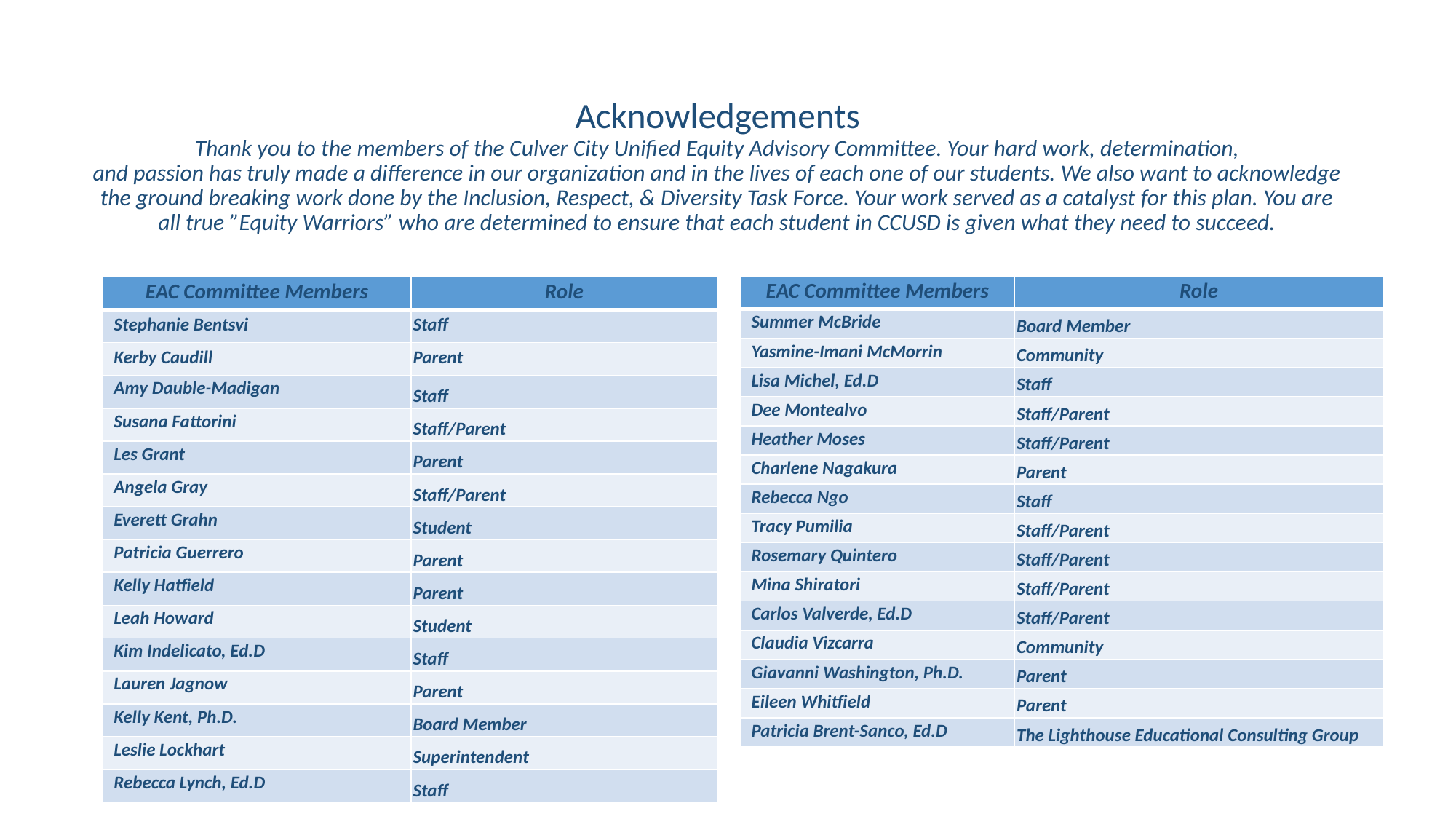

# Acknowledgements Thank you to the members of the Culver City Unified Equity Advisory Committee. Your hard work, determination, and passion has truly made a difference in our organization and in the lives of each one of our students. We also want to acknowledge the ground breaking work done by the Inclusion, Respect, & Diversity Task Force. Your work served as a catalyst for this plan. You are all true ”Equity Warriors” who are determined to ensure that each student in CCUSD is given what they need to succeed.
| EAC Committee Members | Role |
| --- | --- |
| Stephanie Bentsvi | Staff |
| Kerby Caudill | Parent |
| Amy Dauble-Madigan | Staff |
| Susana Fattorini | Staff/Parent |
| Les Grant | Parent |
| Angela Gray | Staff/Parent |
| Everett Grahn | Student |
| Patricia Guerrero | Parent |
| Kelly Hatfield | Parent |
| Leah Howard | Student |
| Kim Indelicato, Ed.D | Staff |
| Lauren Jagnow | Parent |
| Kelly Kent, Ph.D. | Board Member |
| Leslie Lockhart | Superintendent |
| Rebecca Lynch, Ed.D | Staff |
| EAC Committee Members | Role |
| --- | --- |
| Summer McBride | Board Member |
| Yasmine-Imani McMorrin | Community |
| Lisa Michel, Ed.D | Staff |
| Dee Montealvo | Staff/Parent |
| Heather Moses | Staff/Parent |
| Charlene Nagakura | Parent |
| Rebecca Ngo | Staff |
| Tracy Pumilia | Staff/Parent |
| Rosemary Quintero | Staff/Parent |
| Mina Shiratori | Staff/Parent |
| Carlos Valverde, Ed.D | Staff/Parent |
| Claudia Vizcarra | Community |
| Giavanni Washington, Ph.D. | Parent |
| Eileen Whitfield | Parent |
| Patricia Brent-Sanco, Ed.D | The Lighthouse Educational Consulting Group |